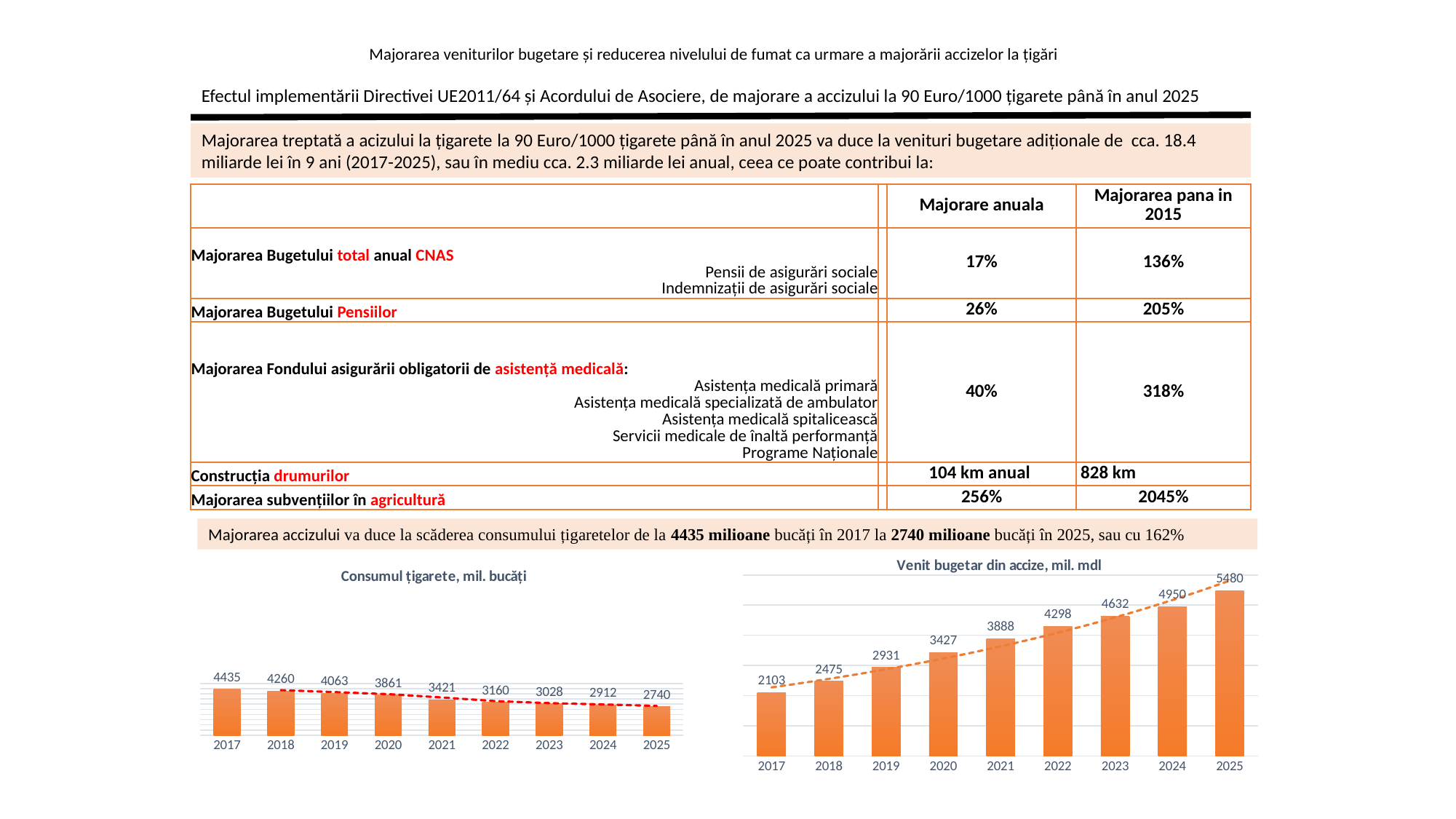

# Majorarea veniturilor bugetare și reducerea nivelului de fumat ca urmare a majorării accizelor la țigări
Efectul implementării Directivei UE2011/64 și Acordului de Asociere, de majorare a accizului la 90 Euro/1000 țigarete până în anul 2025
Majorarea treptată a acizului la țigarete la 90 Euro/1000 țigarete până în anul 2025 va duce la venituri bugetare adiționale de  cca. 18.4 miliarde lei în 9 ani (2017-2025), sau în mediu cca. 2.3 miliarde lei anual, ceea ce poate contribui la:
|  |  | Majorare anuala | Majorarea pana in 2015 |
| --- | --- | --- | --- |
| Majorarea Bugetului total anual CNAS Pensii de asigurări sociale Indemnizaţii de asigurări sociale |  | 17% | 136% |
| Majorarea Bugetului Pensiilor |  | 26% | 205% |
| Majorarea Fondului asigurării obligatorii de asistență medicală: Asistența medicală primară Asistența medicală specializată de ambulator Asistența medicală spitalicească Servicii medicale de înaltă performanță Programe Naționale |  | 40% | 318% |
| Construcția drumurilor |  | 104 km anual | 828 km |
| Majorarea subvențiilor în agricultură |  | 256% | 2045% |
Majorarea accizului va duce la scăderea consumului țigaretelor de la 4435 milioane bucăți în 2017 la 2740 milioane bucăți în 2025, sau cu 162%

### Chart: Venit bugetar din accize, mil. mdl

| Category | Acciz |
|---|---|
| 2017 | 2103.498748461675 |
| 2018 | 2475.337216242218 |
| 2019 | 2930.505166339519 |
| 2020 | 3427.110747370585 |
| 2021 | 3888.15300456719 |
| 2022 | 4298.223368111734 |
| 2023 | 4632.383120767652 |
| 2024 | 4949.844635871651 |
| 2025 | 5480.078366941657 |

### Chart: Consumul țigarete, mil. bucăți

| Category |  |
|---|---|
| 2017 | 4435.282584979683 |
| 2018 | 4259.543825107616 |
| 2019 | 4063.0854057138545 |
| 2020 | 3861.07714887152 |
| 2021 | 3420.7422248245375 |
| 2022 | 3160.4583589056897 |
| 2023 | 3027.701386122648 |
| 2024 | 2911.673315218618 |
| 2025 | 2740.039183470828 |